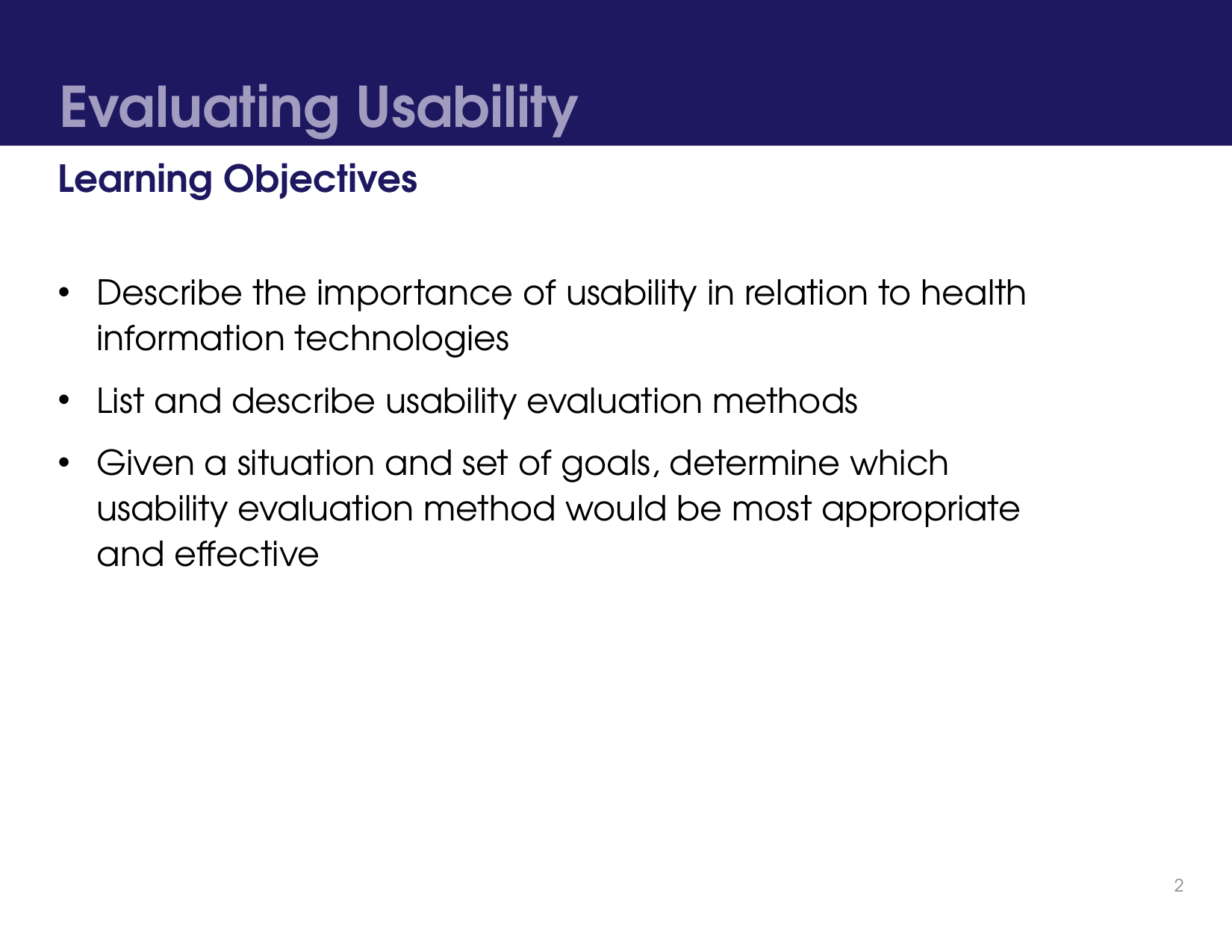

# Evaluating Usability
Learning Objectives
Describe the importance of usability in relation to health information technologies
List and describe usability evaluation methods
Given a situation and set of goals, determine which usability evaluation method would be most appropriate and effective
2